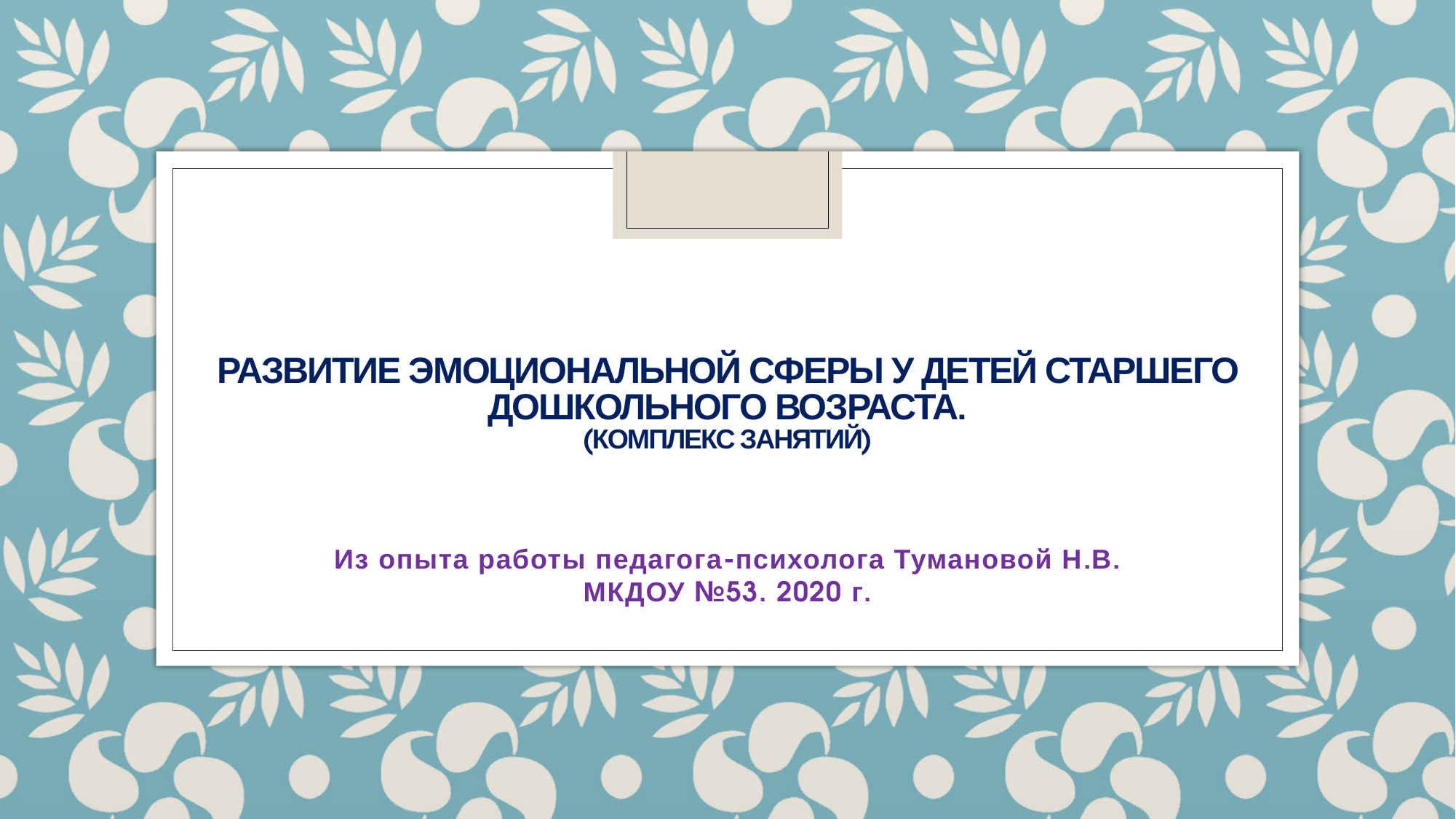

# Развитие эмоциональной сферы у детей старшего дошкольного возраста. (комплекс занятий)
Из опыта работы педагога-психолога Тумановой Н.В.
МКДОУ №53. 2020 г.